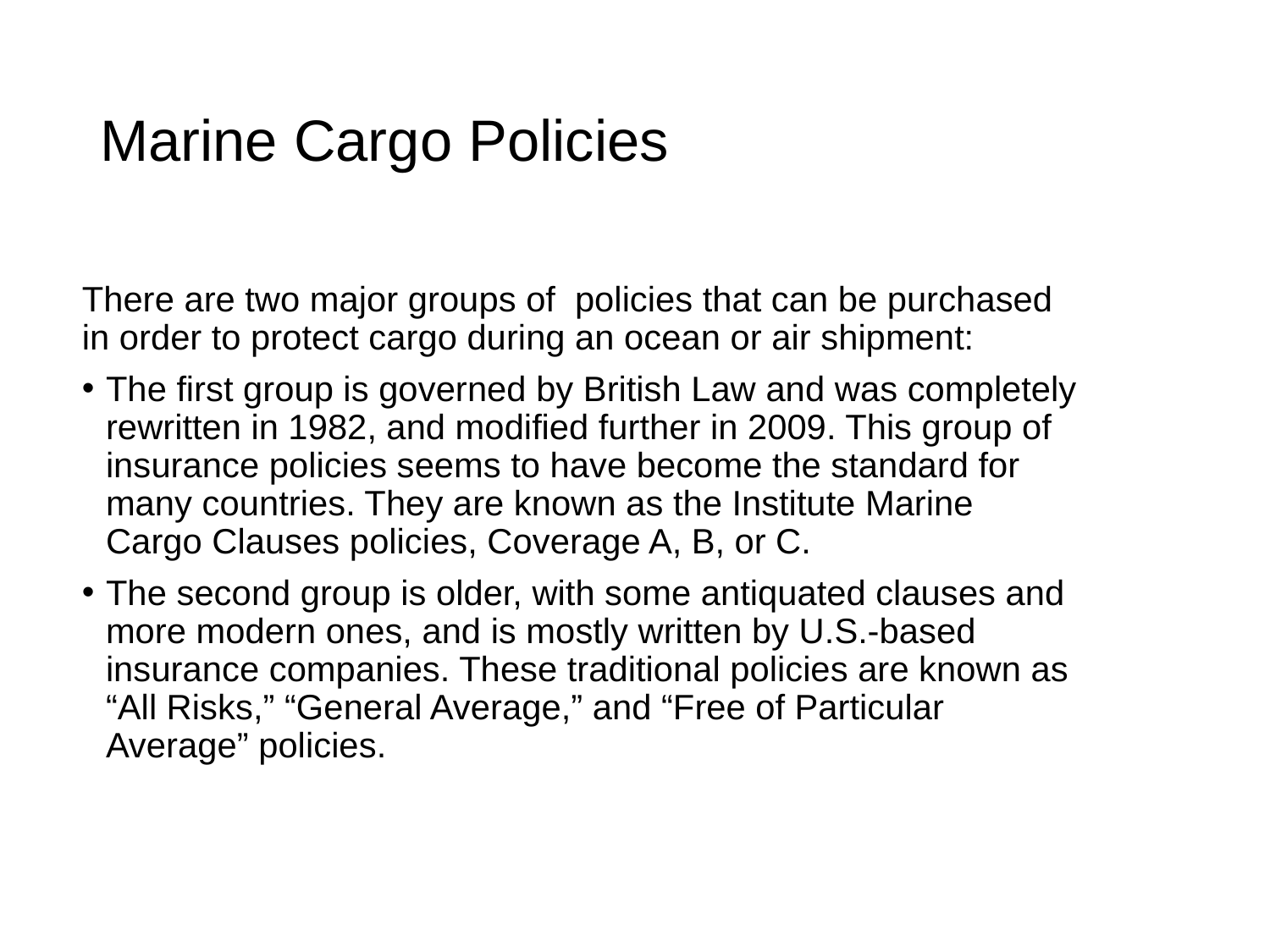

# Marine Cargo Policies
There are two major groups of  policies that can be purchased in order to protect cargo during an ocean or air shipment:
The first group is governed by British Law and was completely rewritten in 1982, and modified further in 2009. This group of insurance policies seems to have become the standard for many countries. They are known as the Institute Marine Cargo Clauses policies, Coverage A, B, or C.
The second group is older, with some antiquated clauses and more modern ones, and is mostly written by U.S.-based insurance companies. These traditional policies are known as “All Risks,” “General Average,” and “Free of Particular Average” policies.